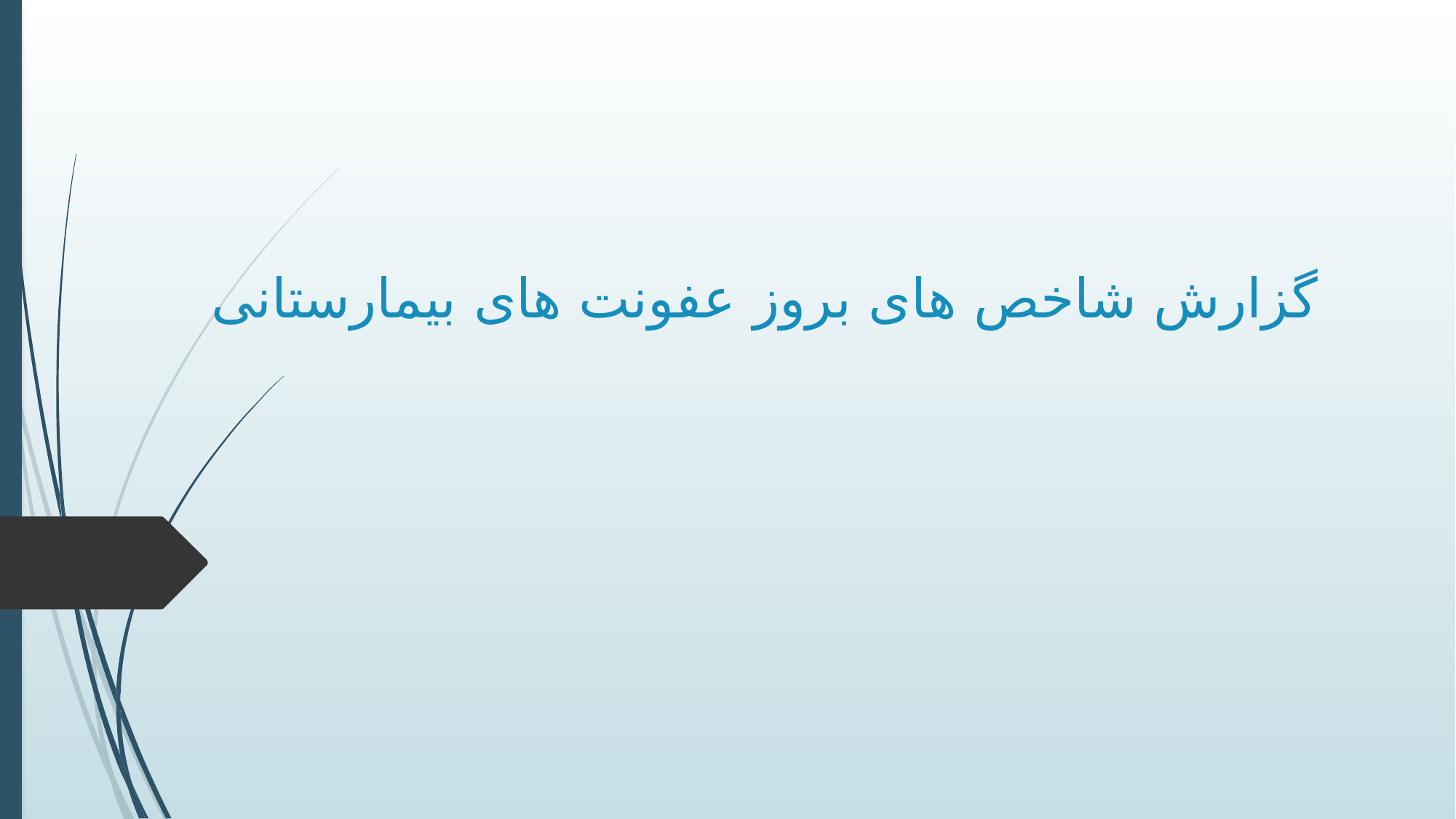

# گزارش شاخص های بروز عفونت های بیمارستانی